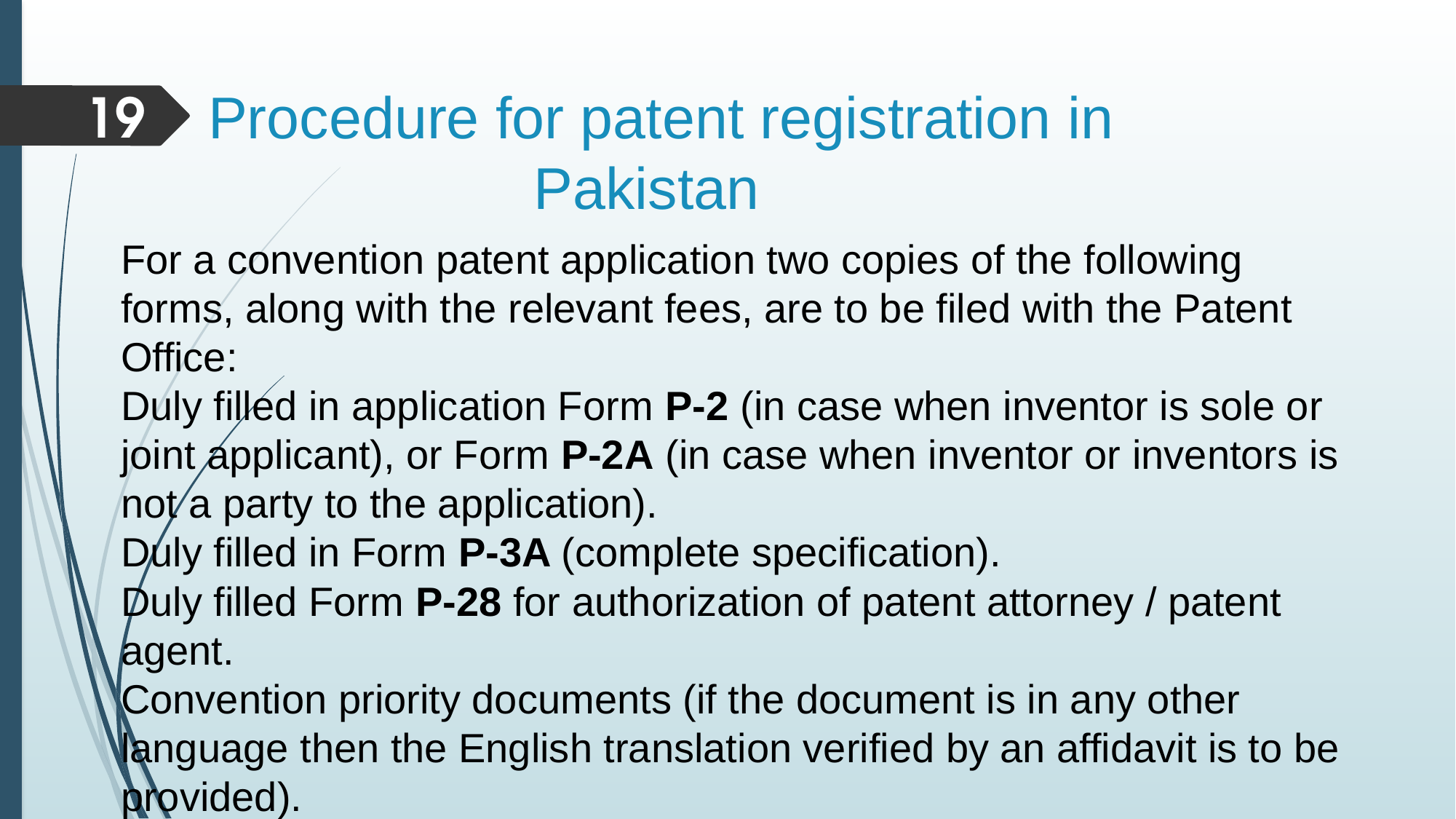

# Procedure for patent registration in Pakistan
19
For a convention patent application two copies of the following forms, along with the relevant fees, are to be filed with the Patent Office:
Duly filled in application Form P-2 (in case when inventor is sole or joint applicant), or Form P-2A (in case when inventor or inventors is not a party to the application).
Duly filled in Form P-3A (complete specification).
Duly filled Form P-28 for authorization of patent attorney / patent agent.
Convention priority documents (if the document is in any other language then the English translation verified by an affidavit is to be provided).